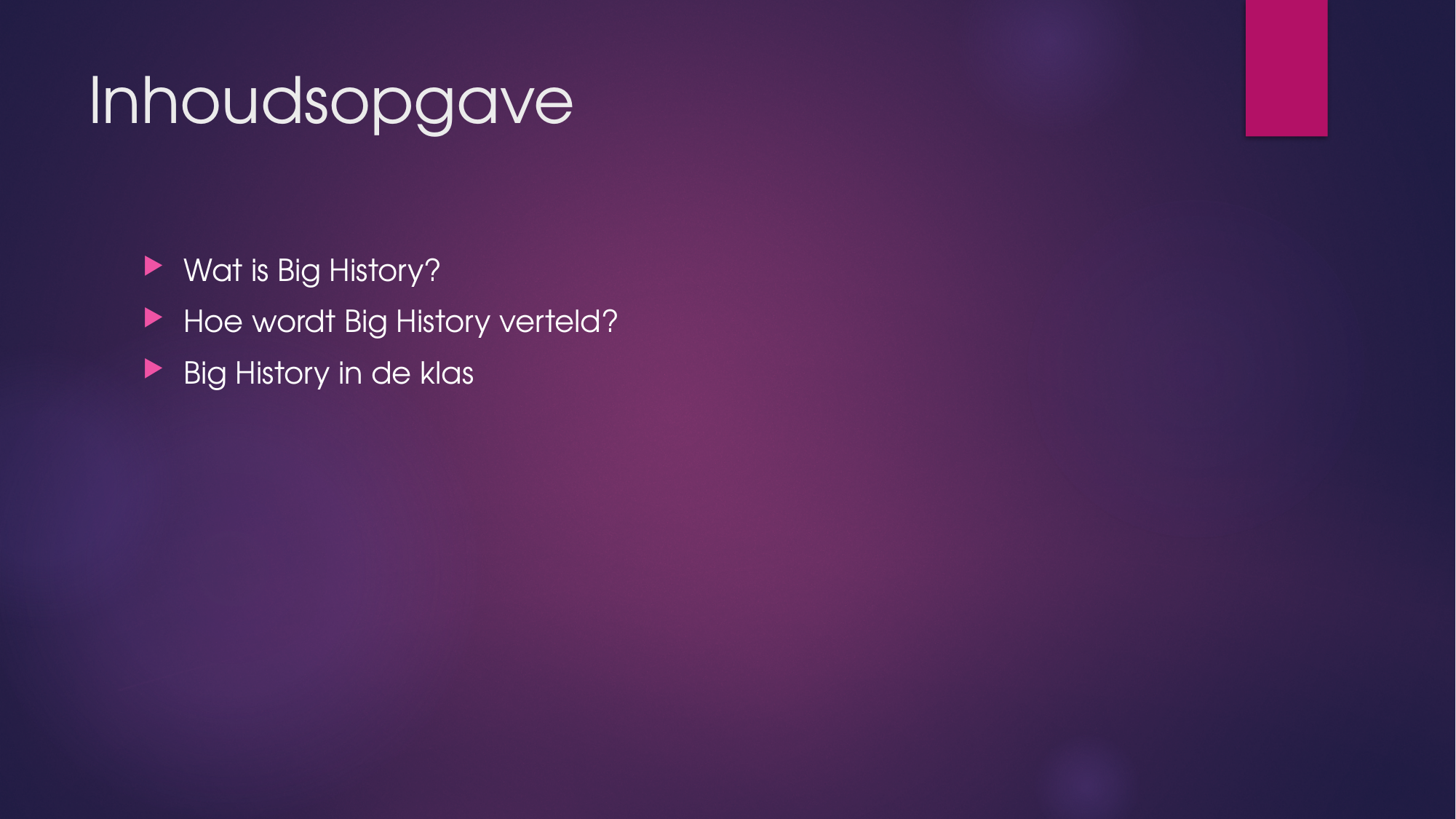

# Inhoudsopgave
Wat is Big History?
Hoe wordt Big History verteld?
Big History in de klas